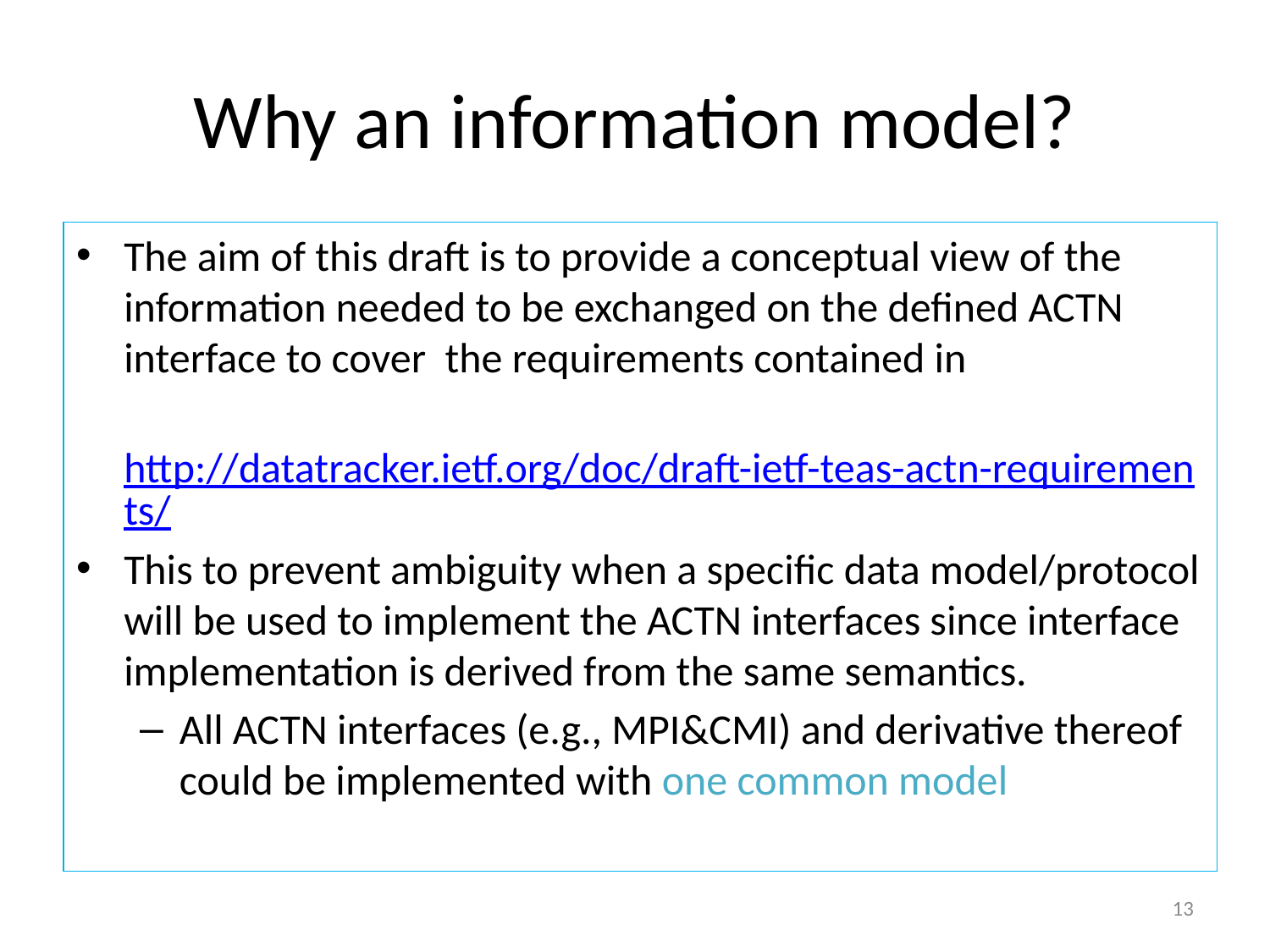

# Why an information model?
The aim of this draft is to provide a conceptual view of the information needed to be exchanged on the defined ACTN interface to cover  the requirements contained in
    http://datatracker.ietf.org/doc/draft-ietf-teas-actn-requirements/
This to prevent ambiguity when a specific data model/protocol will be used to implement the ACTN interfaces since interface implementation is derived from the same semantics.
All ACTN interfaces (e.g., MPI&CMI) and derivative thereof could be implemented with one common model

13